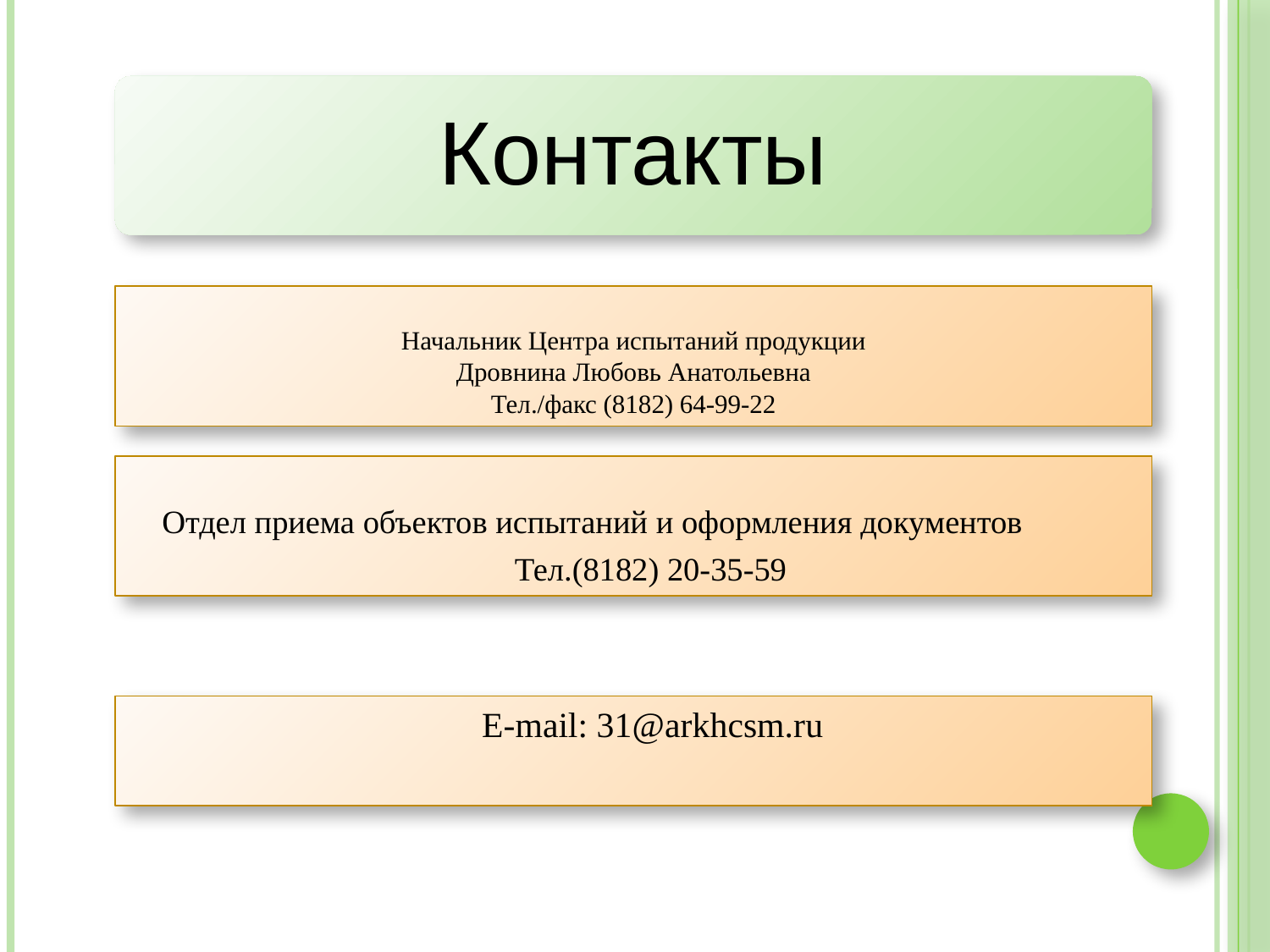

Контакты

Начальник Центра испытаний продукции
Дровнина Любовь Анатольевна
Тел./факс (8182) 64-99-22

Отдел приема объектов испытаний и оформления документов
Тел.(8182) 20-35-59

E-mail: 31@arkhcsm.ru